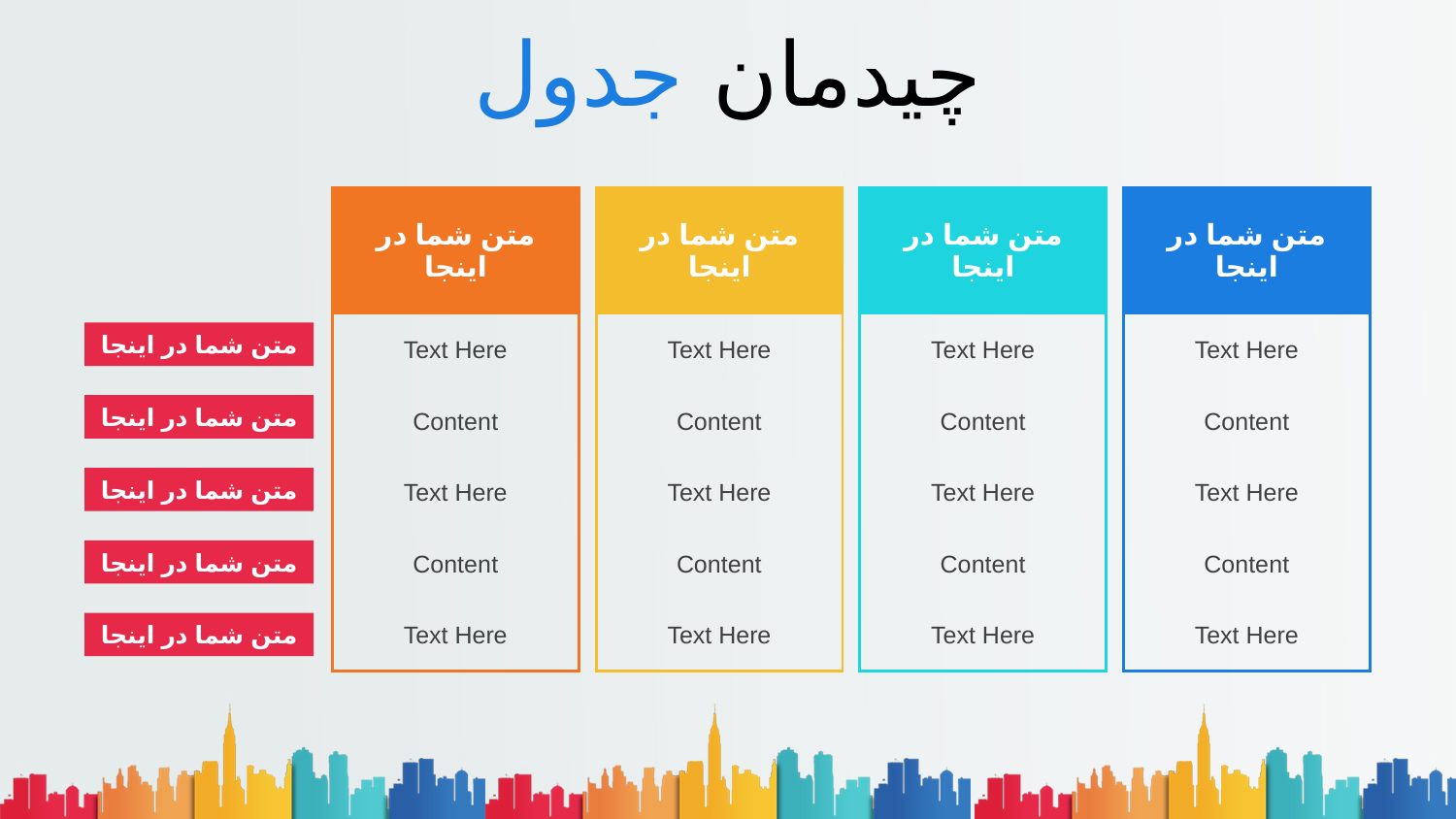

# چیدمان جدول
| متن شما در اینجا |
| --- |
| Text Here |
| Content |
| Text Here |
| Content |
| Text Here |
| متن شما در اینجا |
| --- |
| Text Here |
| Content |
| Text Here |
| Content |
| Text Here |
| متن شما در اینجا |
| --- |
| Text Here |
| Content |
| Text Here |
| Content |
| Text Here |
| متن شما در اینجا |
| --- |
| Text Here |
| Content |
| Text Here |
| Content |
| Text Here |
متن شما در اینجا
متن شما در اینجا
متن شما در اینجا
متن شما در اینجا
متن شما در اینجا